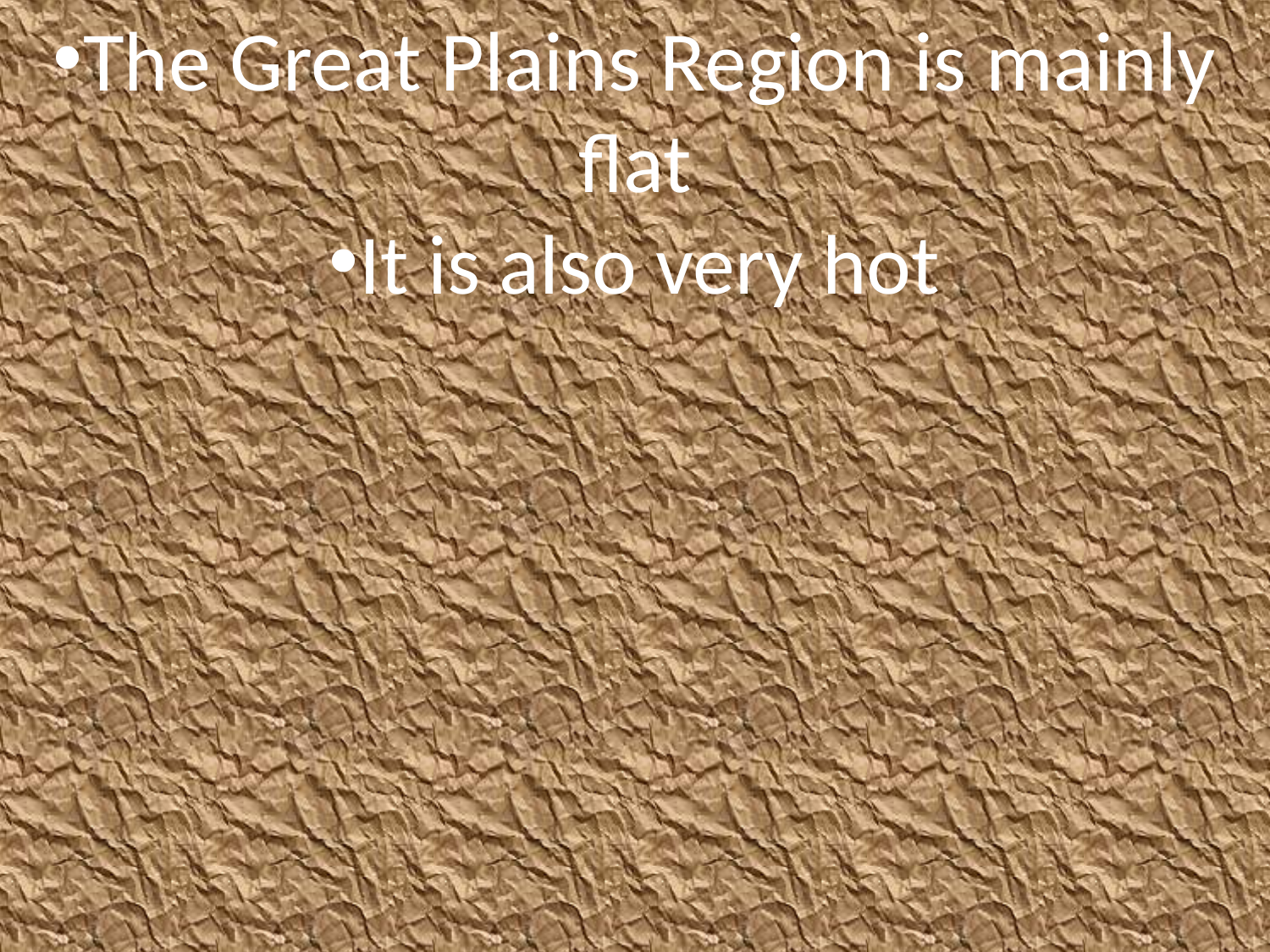

The Great Plains Region is mainly flat
It is also very hot